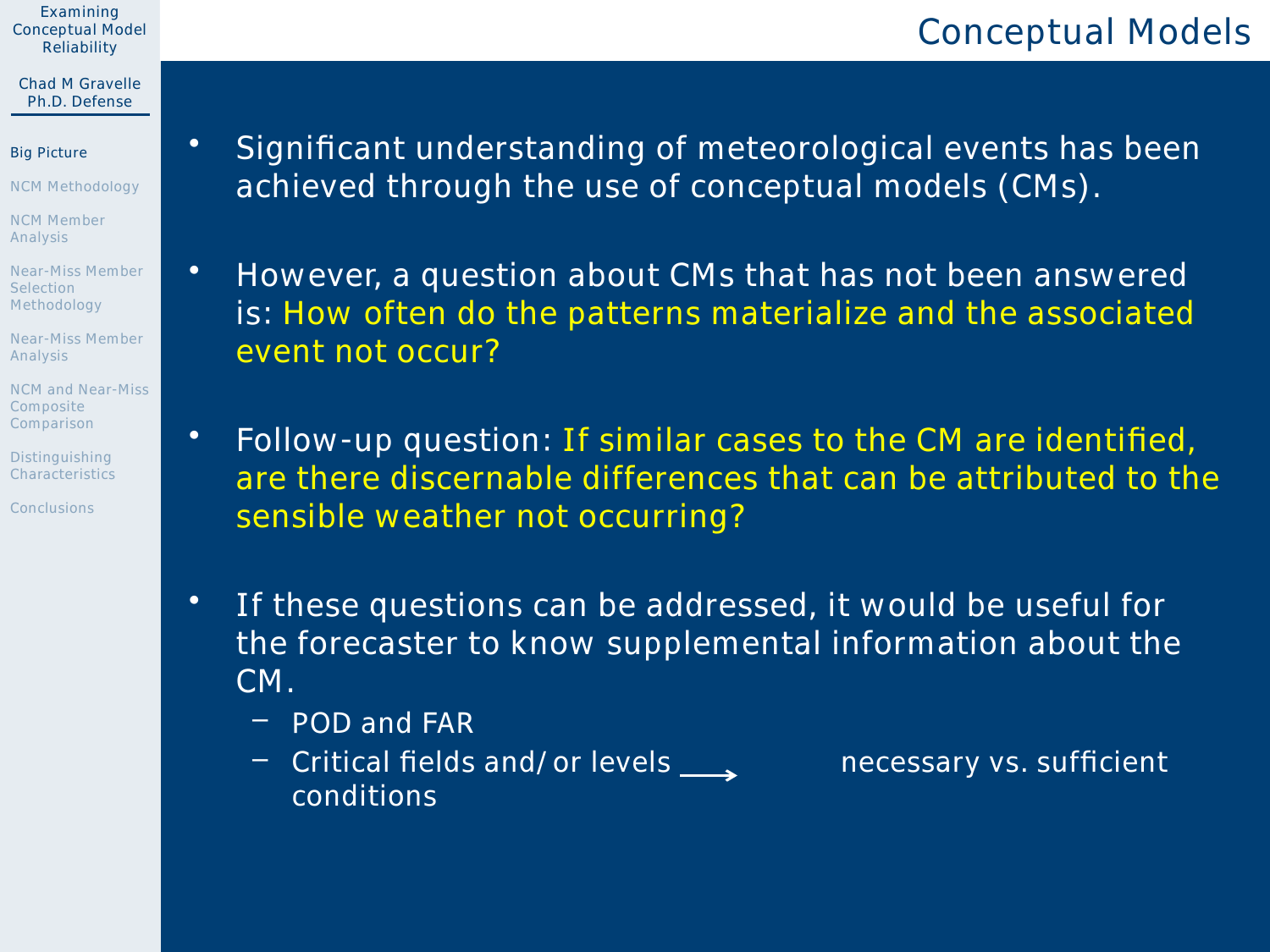

Conceptual Models
Examining Conceptual Model Reliability

Chad M Gravelle
Ph.D. Defense

Big Picture

NCM Methodology

NCM Member Analysis

Near-Miss Member Selection Methodology

Near-Miss Member Analysis

NCM and Near-Miss Composite
Comparison

Distinguishing Characteristics

Conclusions

Significant understanding of meteorological events has been achieved through the use of conceptual models (CMs).

However, a question about CMs that has not been answered is: How often do the patterns materialize and the associated event not occur?

Follow-up question: If similar cases to the CM are identified, are there discernable differences that can be attributed to the sensible weather not occurring?

If these questions can be addressed, it would be useful for the forecaster to know supplemental information about the CM.
POD and FAR
Critical fields and/or levels 	     necessary vs. sufficient conditions